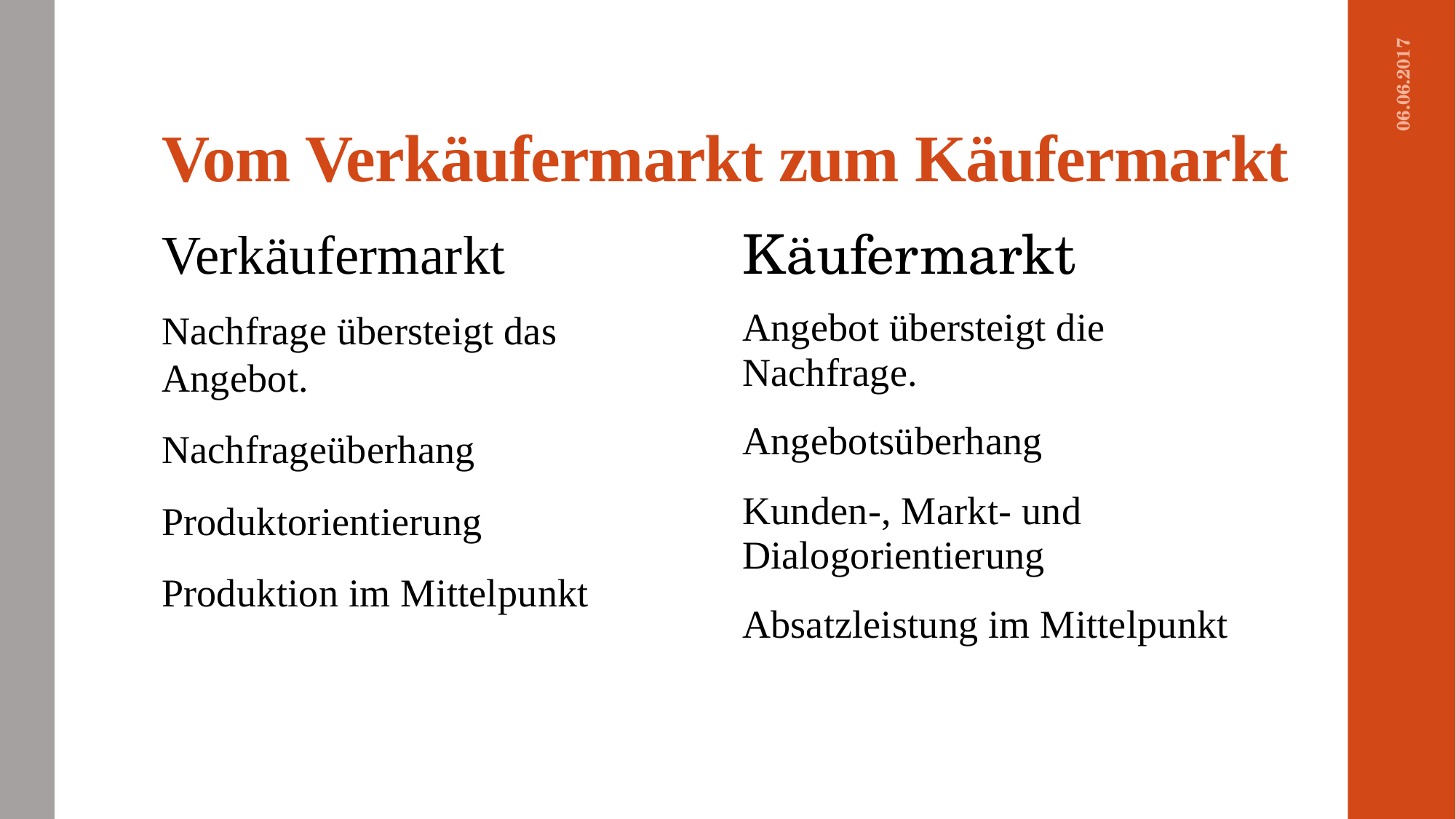

# Vom Verkäufermarkt zum Käufermarkt
06.06.2017
Verkäufermarkt
Käufermarkt
Nachfrage übersteigt das Angebot.
Nachfrageüberhang
Produktorientierung
Produktion im Mittelpunkt
Angebot übersteigt die Nachfrage.
Angebotsüberhang
Kunden-, Markt- und Dialogorientierung
Absatzleistung im Mittelpunkt